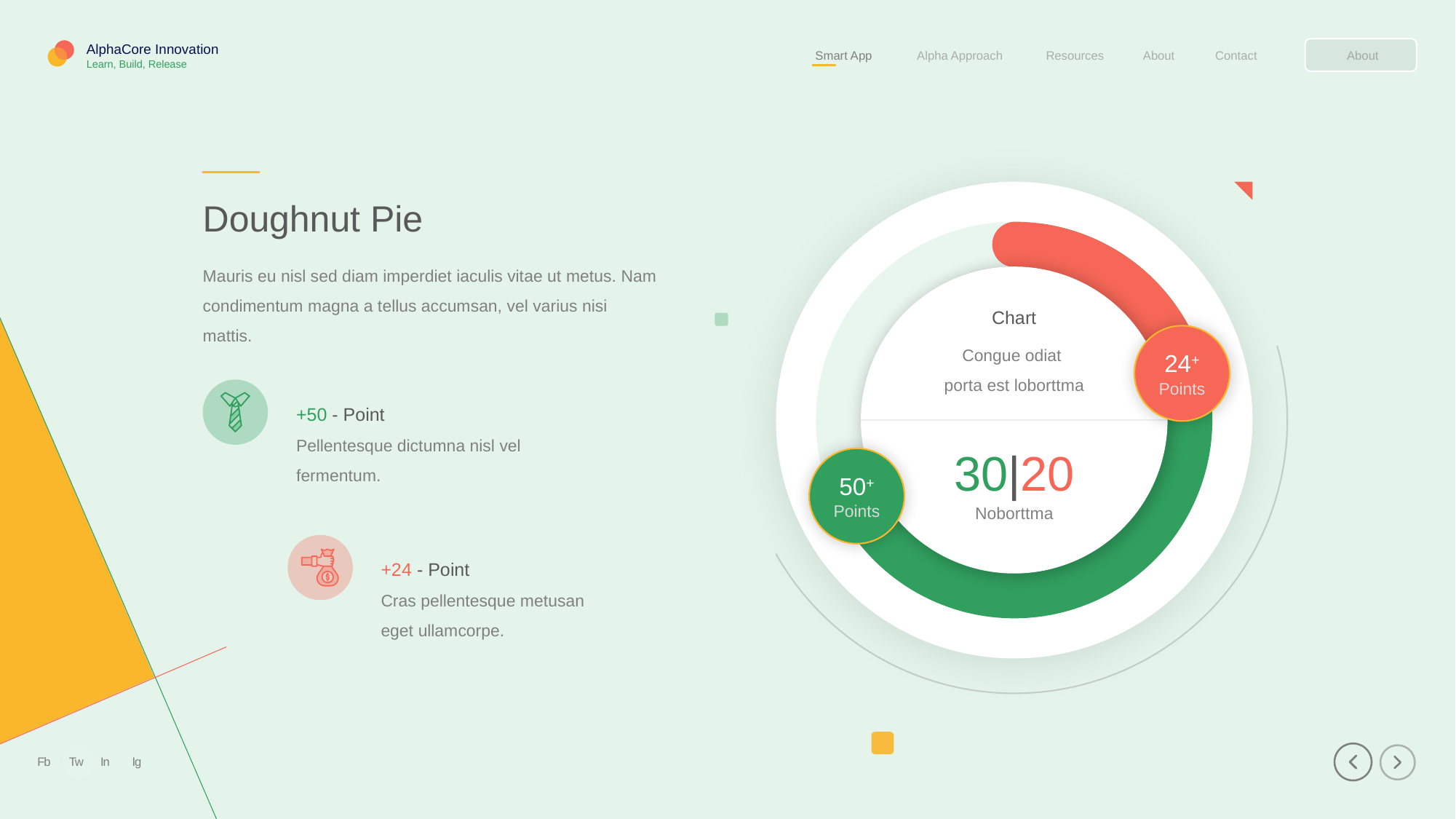

AlphaCore Innovation

Smart App
Alpha Approach
Resources
About
Contact
About
Learn, Build, Release

Doughnut Pie

Mauris eu nisl sed diam imperdiet iaculis vitae ut metus. Nam condimentum magna a tellus accumsan, vel varius nisi mattis.

Chart

Congue odiat
porta est loborttma
24+
Points

+50 - Point
Pellentesque dictumna nisl vel fermentum.

30|20

50+
Points
Noborttma

+24 - Point
Cras pellentesque metusan eget ullamcorpe.

Fb
Tw
In
Ig